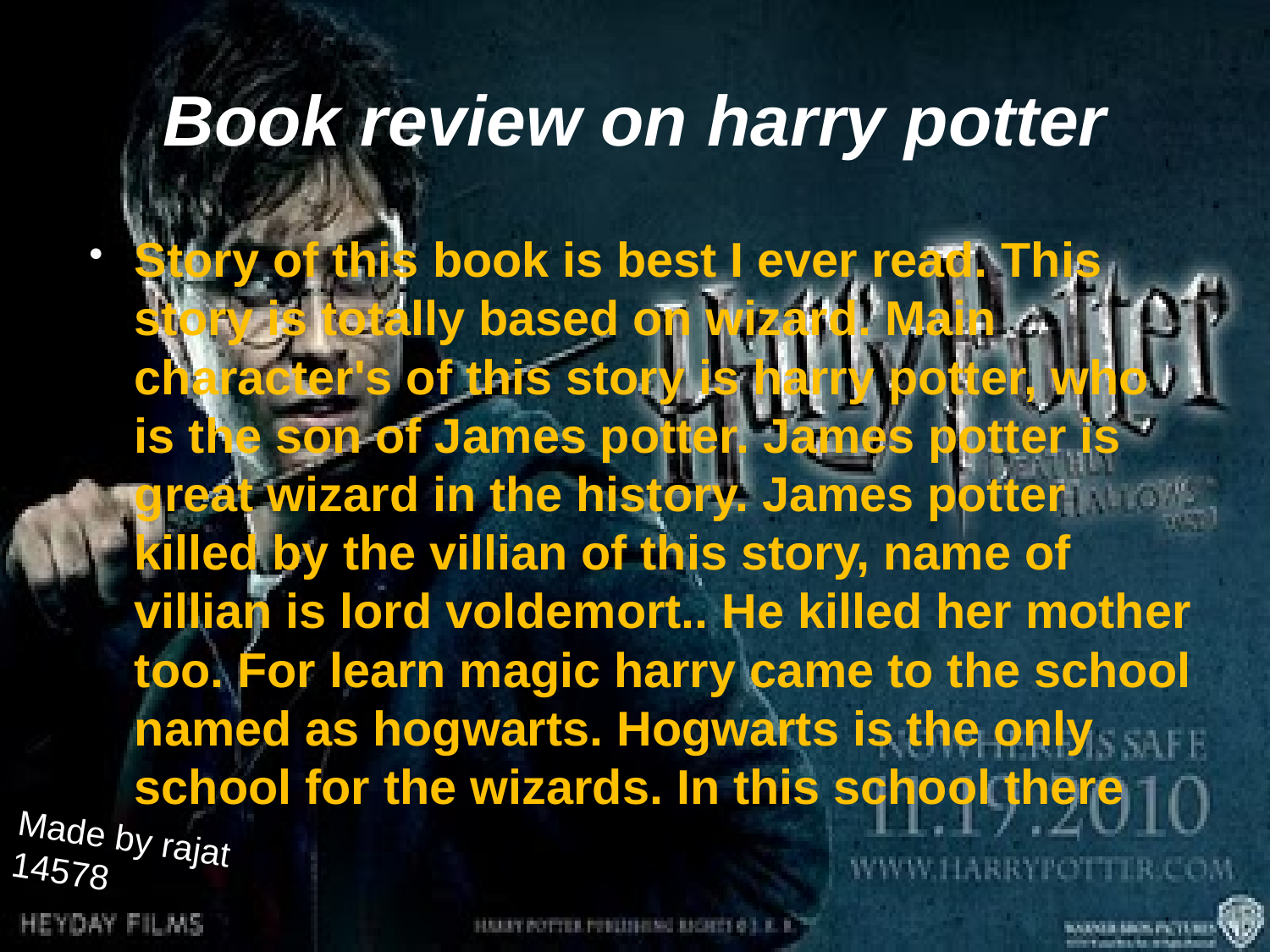

# Book review on harry potter
Story of this book is best I ever read. This story is totally based on wizard. Main character's of this story is harry potter, who is the son of James potter. James potter is great wizard in the history. James potter killed by the villian of this story, name of villian is lord voldemort.. He killed her mother too. For learn magic harry came to the school named as hogwarts. Hogwarts is the only school for the wizards. In this school there
Made by rajat
14578